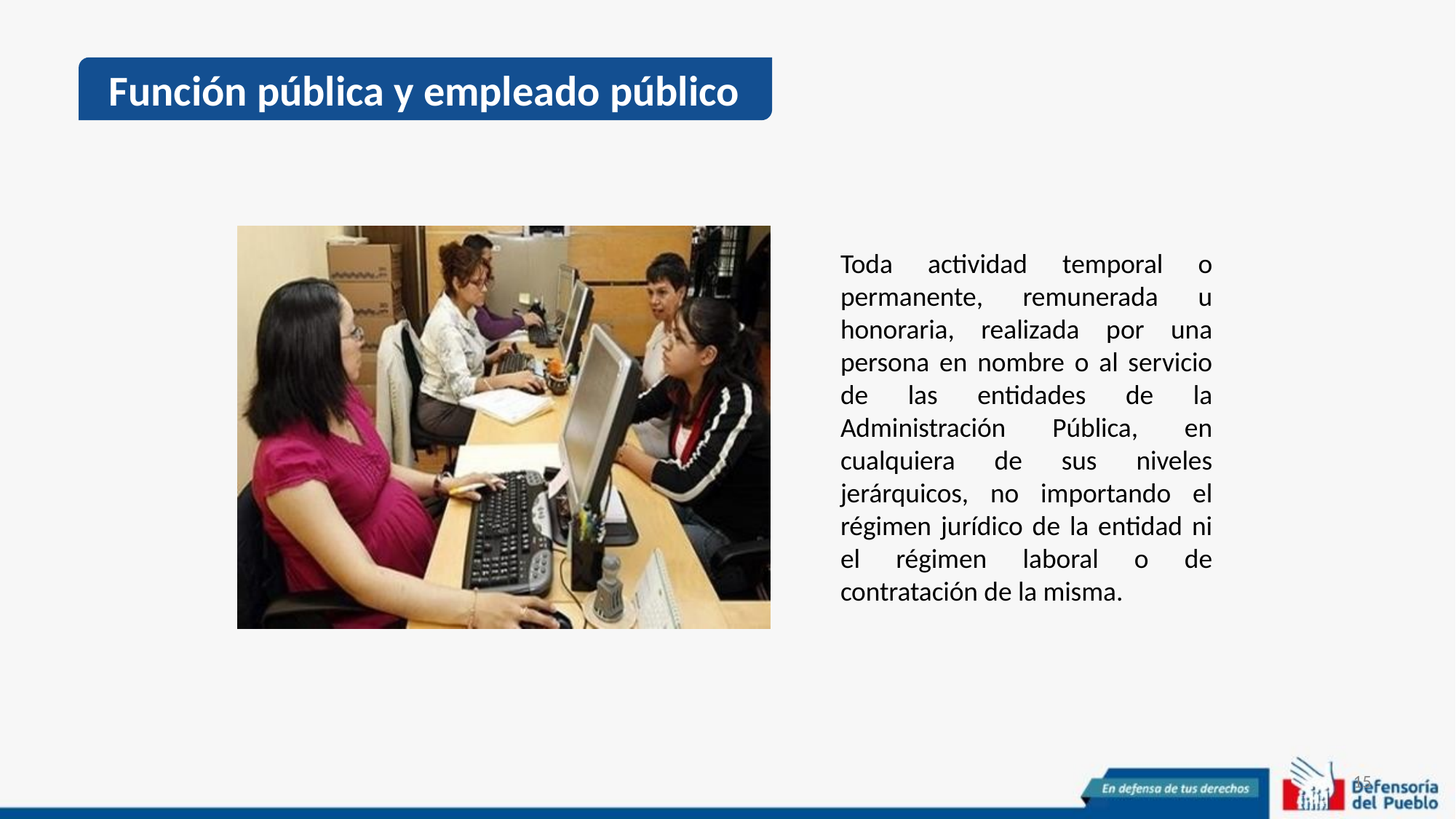

Función pública y empleado público

Toda actividad temporal o permanente, remunerada u honoraria, realizada por una persona en nombre o al servicio de las entidades de la Administración Pública, en cualquiera de sus niveles jerárquicos, no importando el régimen jurídico de la entidad ni el régimen laboral o de contratación de la misma.
15